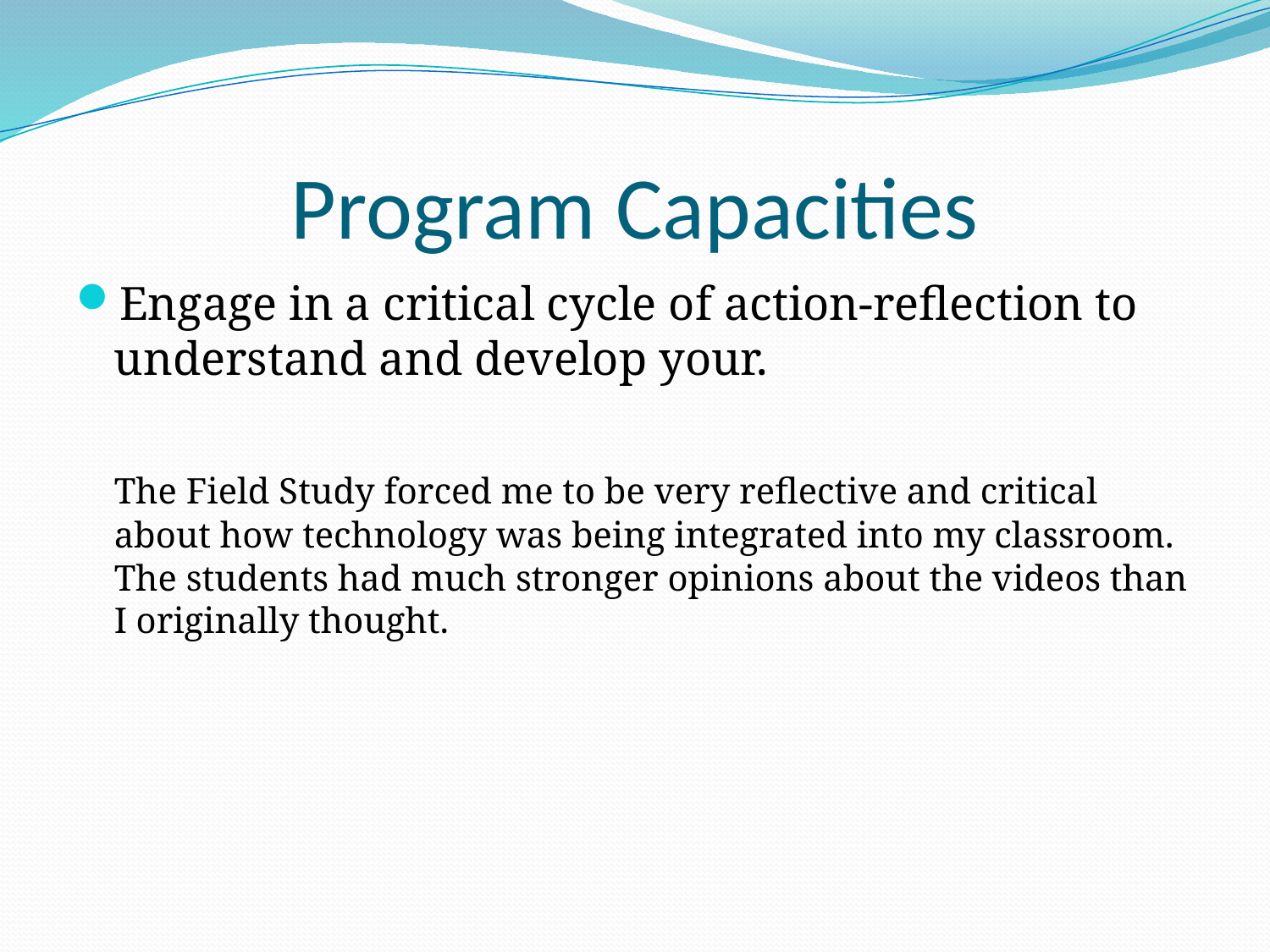

# Program Capacities
Engage in a critical cycle of action-reflection to understand and develop your.

	The Field Study forced me to be very reflective and critical about how technology was being integrated into my classroom.  The students had much stronger opinions about the videos than I originally thought.